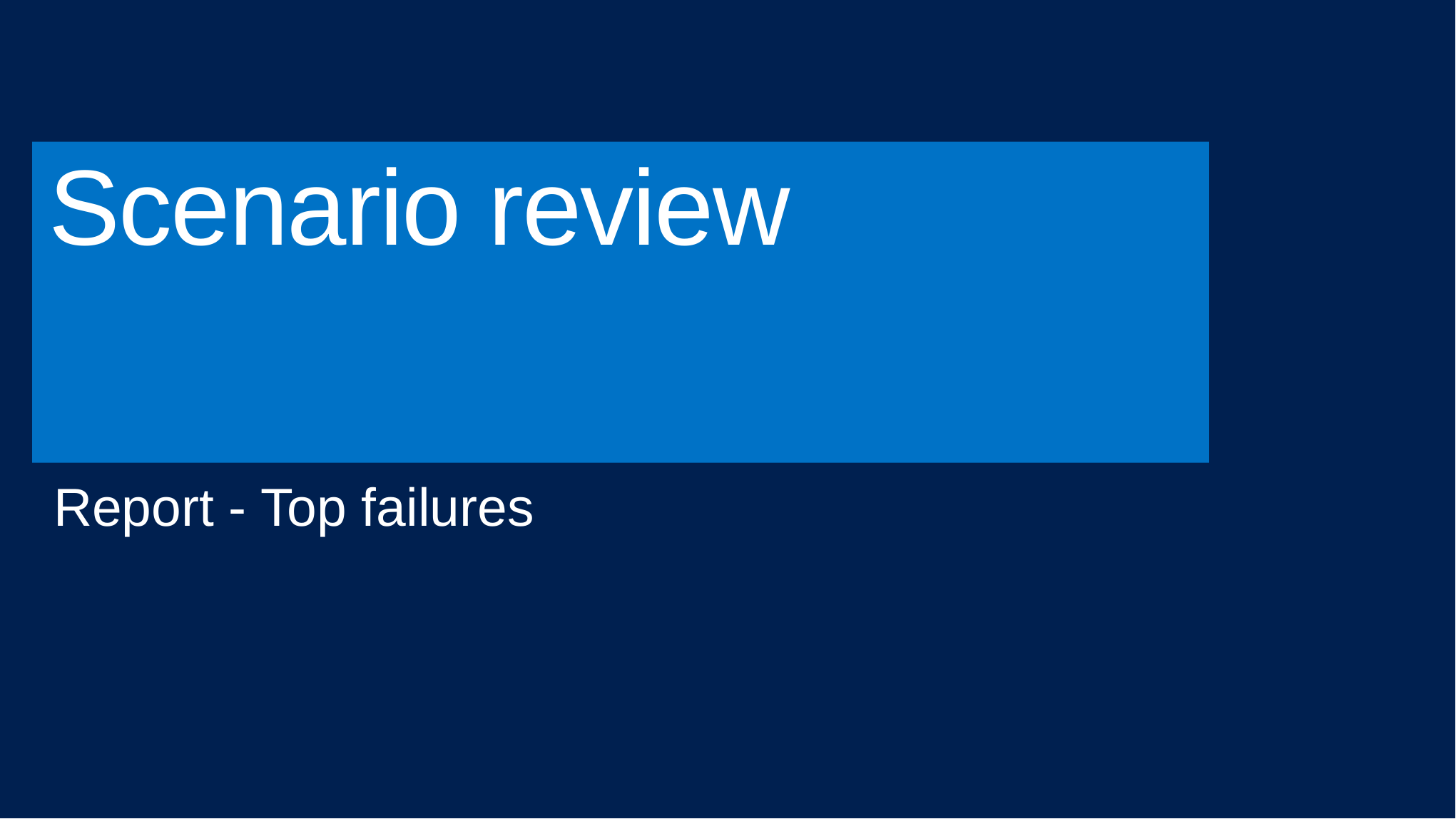

# Scenario review
Report - Top failures